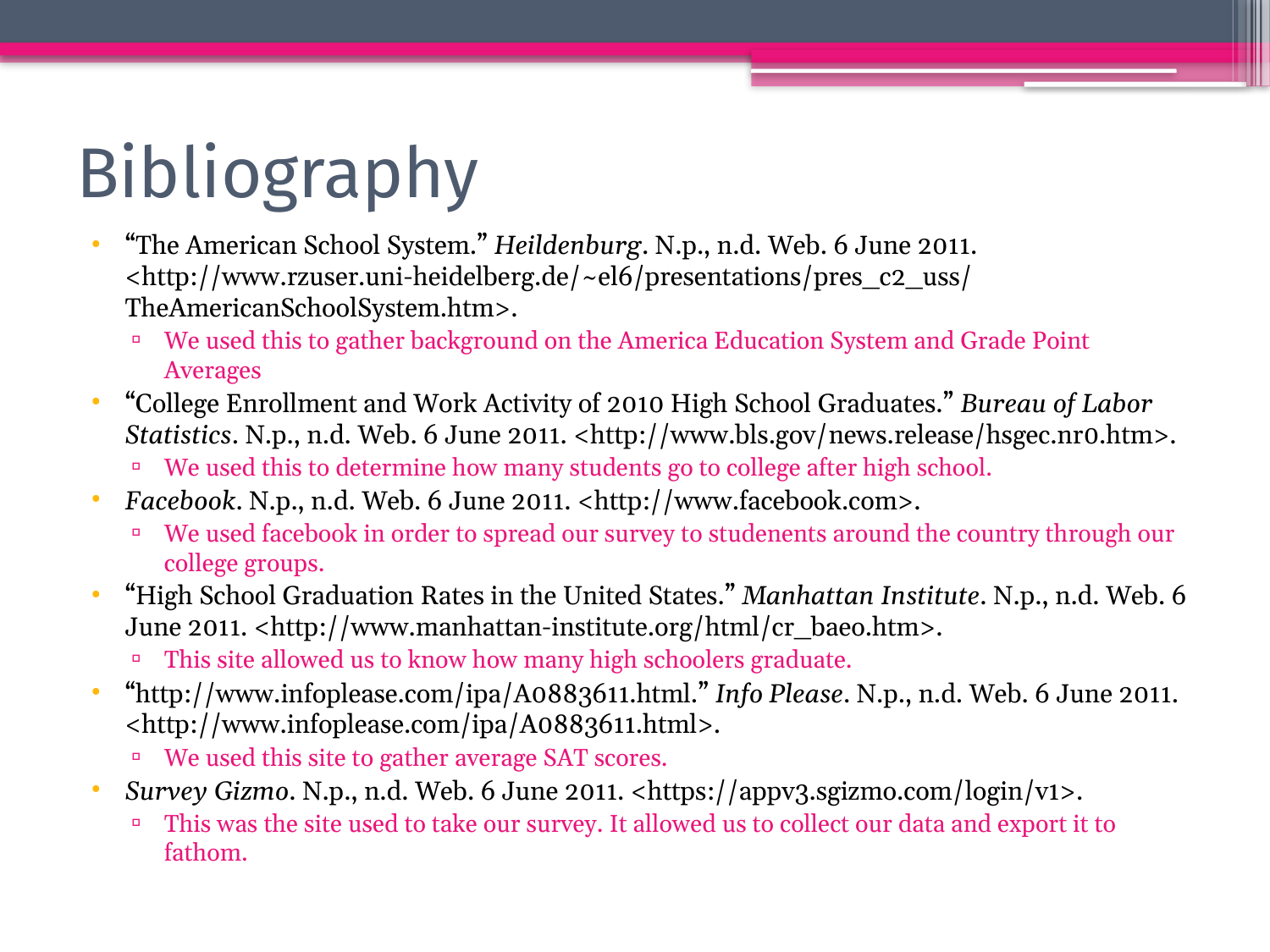

# Bibliography
“The American School System.” Heildenburg. N.p., n.d. Web. 6 June 2011. <http://www.rzuser.uni-heidelberg.de/‌~el6/‌presentations/‌pres_c2_uss/‌TheAmericanSchoolSystem.htm>.
We used this to gather background on the America Education System and Grade Point Averages
“College Enrollment and Work Activity of 2010 High School Graduates.” Bureau of Labor Statistics. N.p., n.d. Web. 6 June 2011. <http://www.bls.gov/‌news.release/‌hsgec.nr0.htm>.
We used this to determine how many students go to college after high school.
Facebook. N.p., n.d. Web. 6 June 2011. <http://www.facebook.com>.
We used facebook in order to spread our survey to studenents around the country through our college groups.
“High School Graduation Rates in the United States.” Manhattan Institute. N.p., n.d. Web. 6 June 2011. <http://www.manhattan-institute.org/‌html/‌cr_baeo.htm>.
This site allowed us to know how many high schoolers graduate.
“http://www.infoplease.com/‌ipa/‌A0883611.html.” Info Please. N.p., n.d. Web. 6 June 2011. <http://www.infoplease.com/‌ipa/‌A0883611.html>.
We used this site to gather average SAT scores.
Survey Gizmo. N.p., n.d. Web. 6 June 2011. <https://appv3.sgizmo.com/‌login/‌v1>.
This was the site used to take our survey. It allowed us to collect our data and export it to fathom.